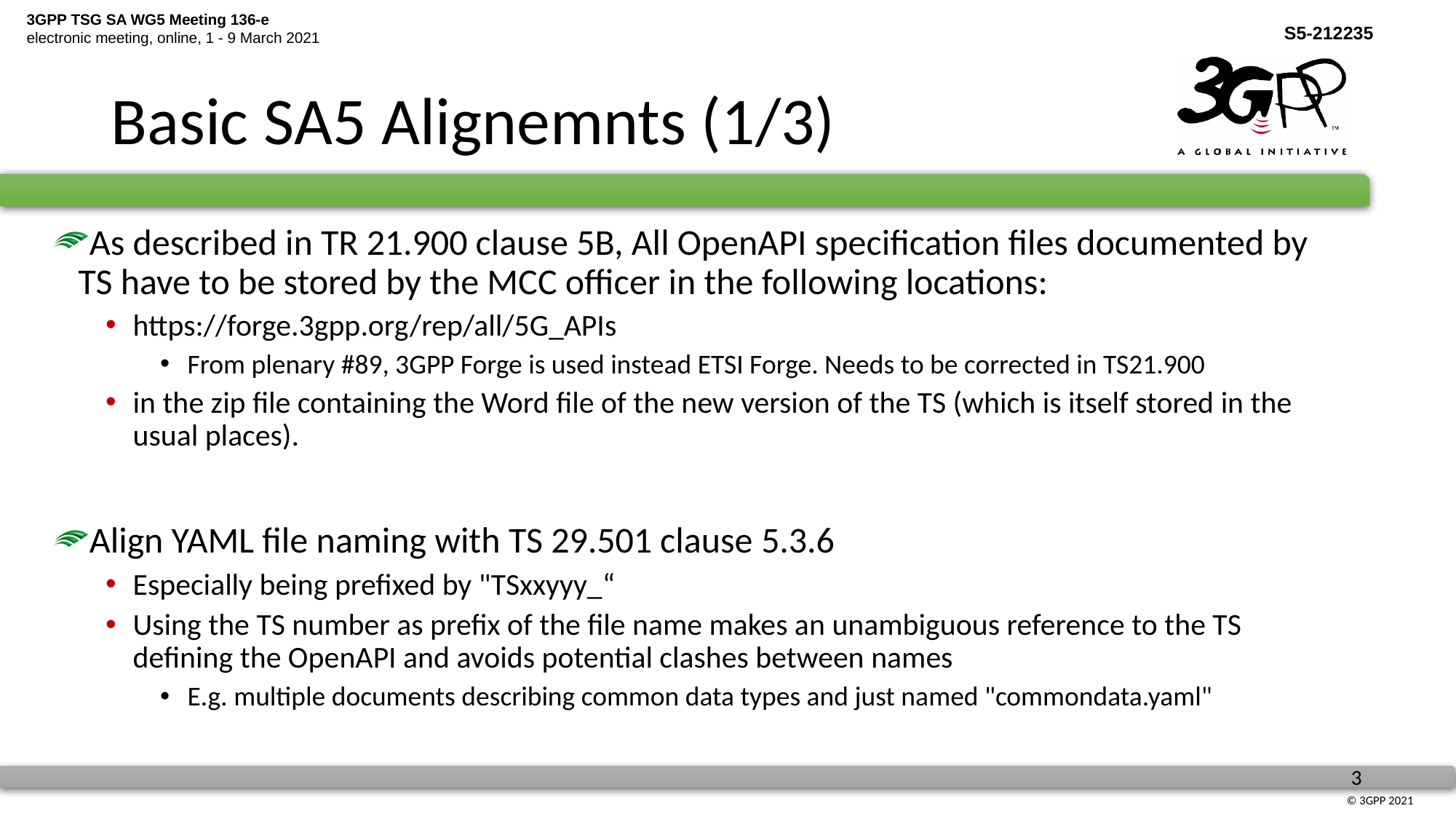

# Basic SA5 Alignemnts (1/3)
As described in TR 21.900 clause 5B, All OpenAPI specification files documented by TS have to be stored by the MCC officer in the following locations:
https://forge.3gpp.org/rep/all/5G_APIs
From plenary #89, 3GPP Forge is used instead ETSI Forge. Needs to be corrected in TS21.900
in the zip file containing the Word file of the new version of the TS (which is itself stored in the usual places).

Align YAML file naming with TS 29.501 clause 5.3.6
Especially being prefixed by "TSxxyyy_“
Using the TS number as prefix of the file name makes an unambiguous reference to the TS defining the OpenAPI and avoids potential clashes between names
E.g. multiple documents describing common data types and just named "commondata.yaml"